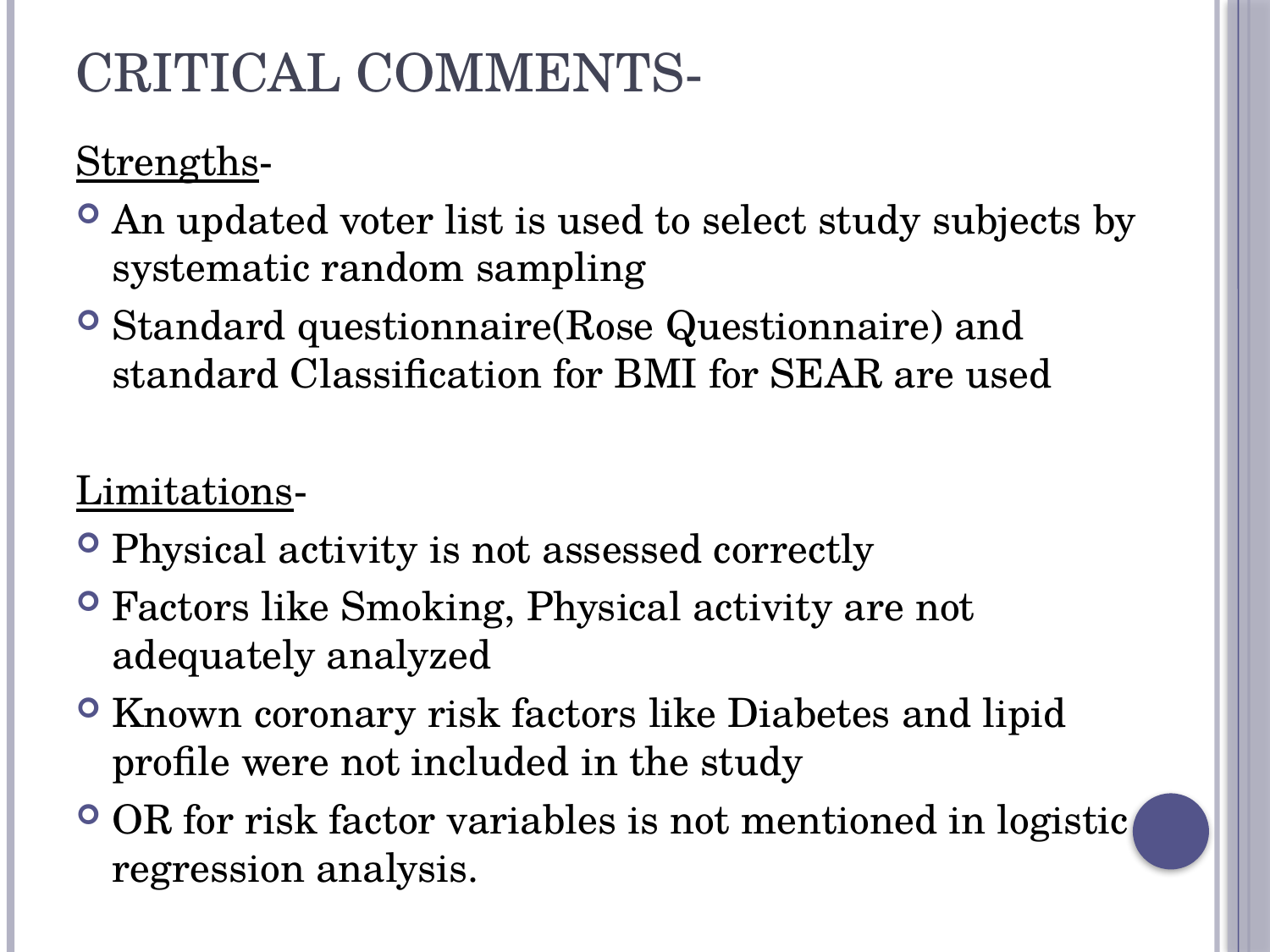

# Critical comments-
Strengths-
An updated voter list is used to select study subjects by systematic random sampling
Standard questionnaire(Rose Questionnaire) and standard Classification for BMI for SEAR are used

Limitations-
Physical activity is not assessed correctly
Factors like Smoking, Physical activity are not adequately analyzed
Known coronary risk factors like Diabetes and lipid profile were not included in the study
OR for risk factor variables is not mentioned in logistic regression analysis.